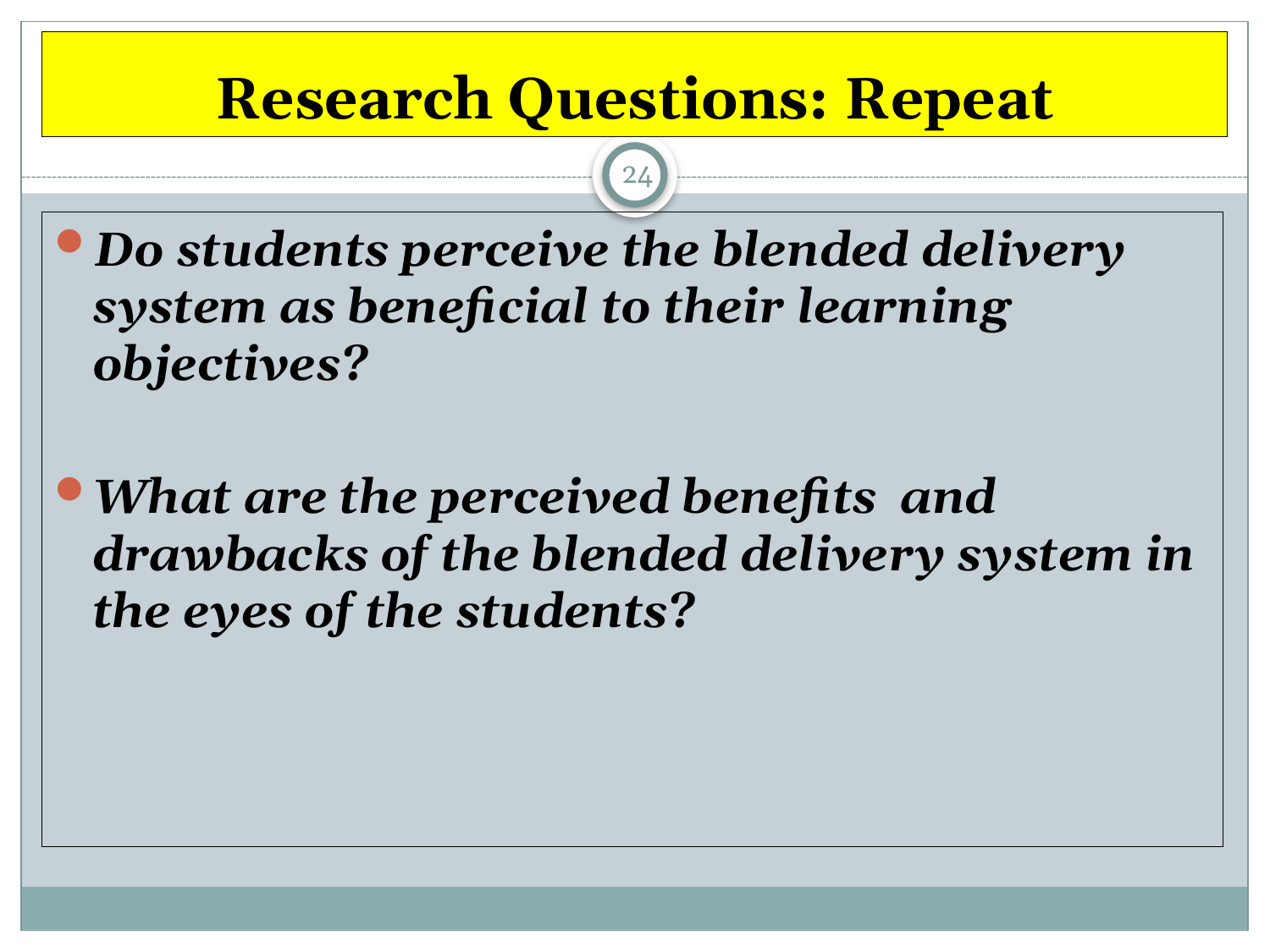

# Research Questions: Repeat
24
Do students perceive the blended delivery system as beneficial to their learning objectives?

What are the perceived benefits  and drawbacks of the blended delivery system in the eyes of the students?